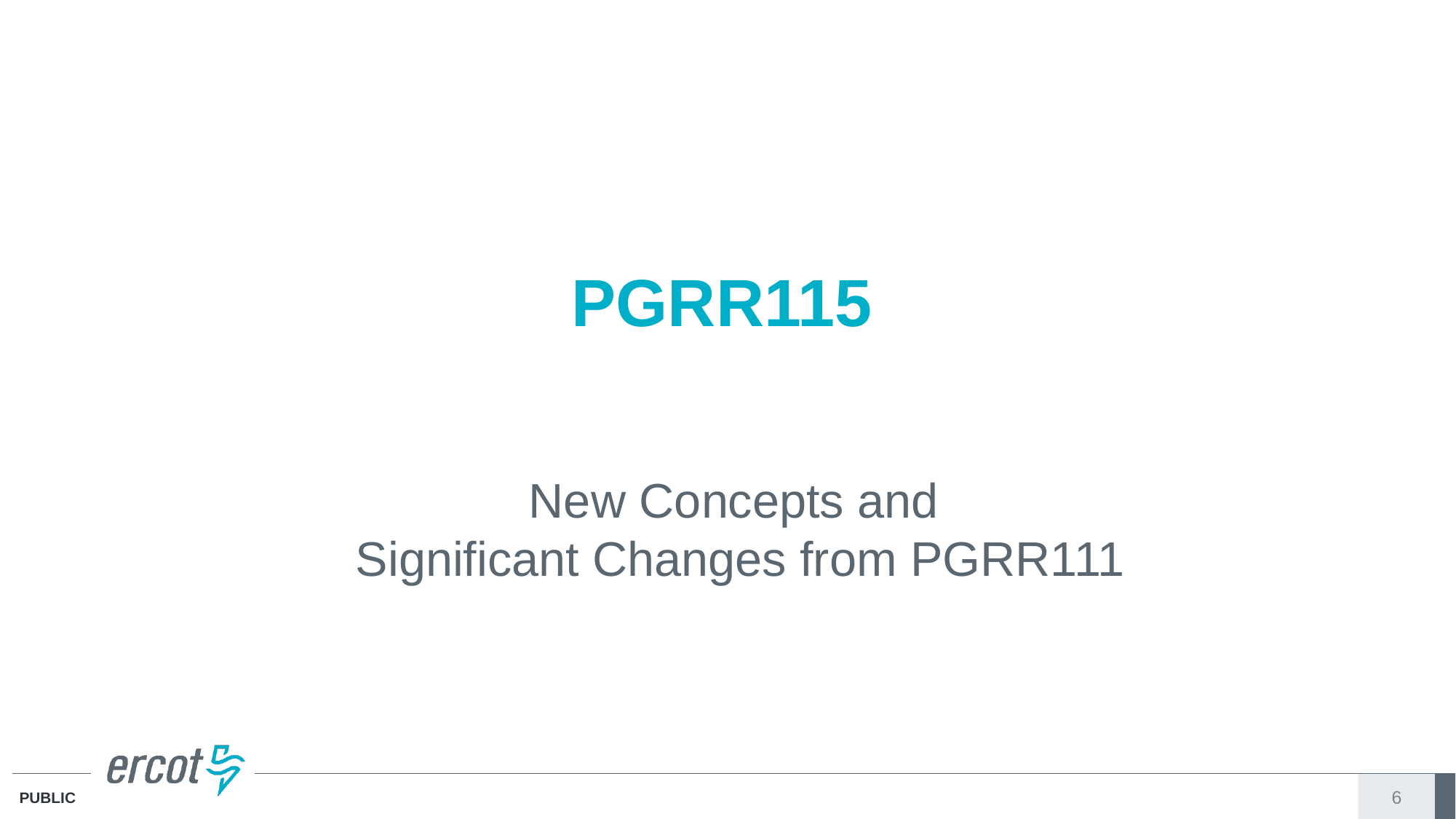

# PGRR115
New Concepts and
Significant Changes from PGRR111
6